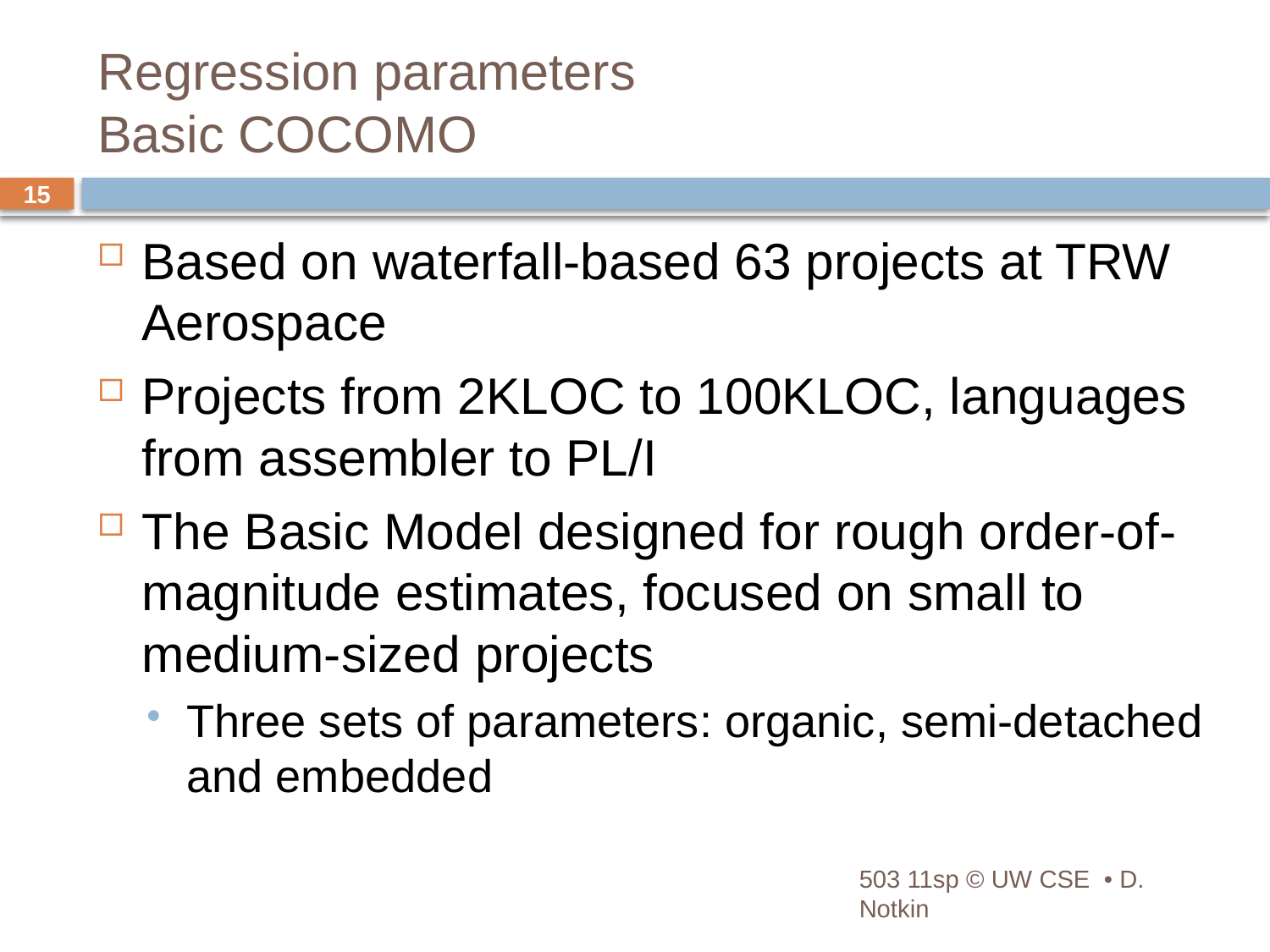

# Regression parameters Basic COCOMO
15
Based on waterfall-based 63 projects at TRW Aerospace
Projects from 2KLOC to 100KLOC, languages from assembler to PL/I
The Basic Model designed for rough order-of-magnitude estimates, focused on small to medium-sized projects
Three sets of parameters: organic, semi-detached and embedded

503 11sp © UW CSE  • D. Notkin